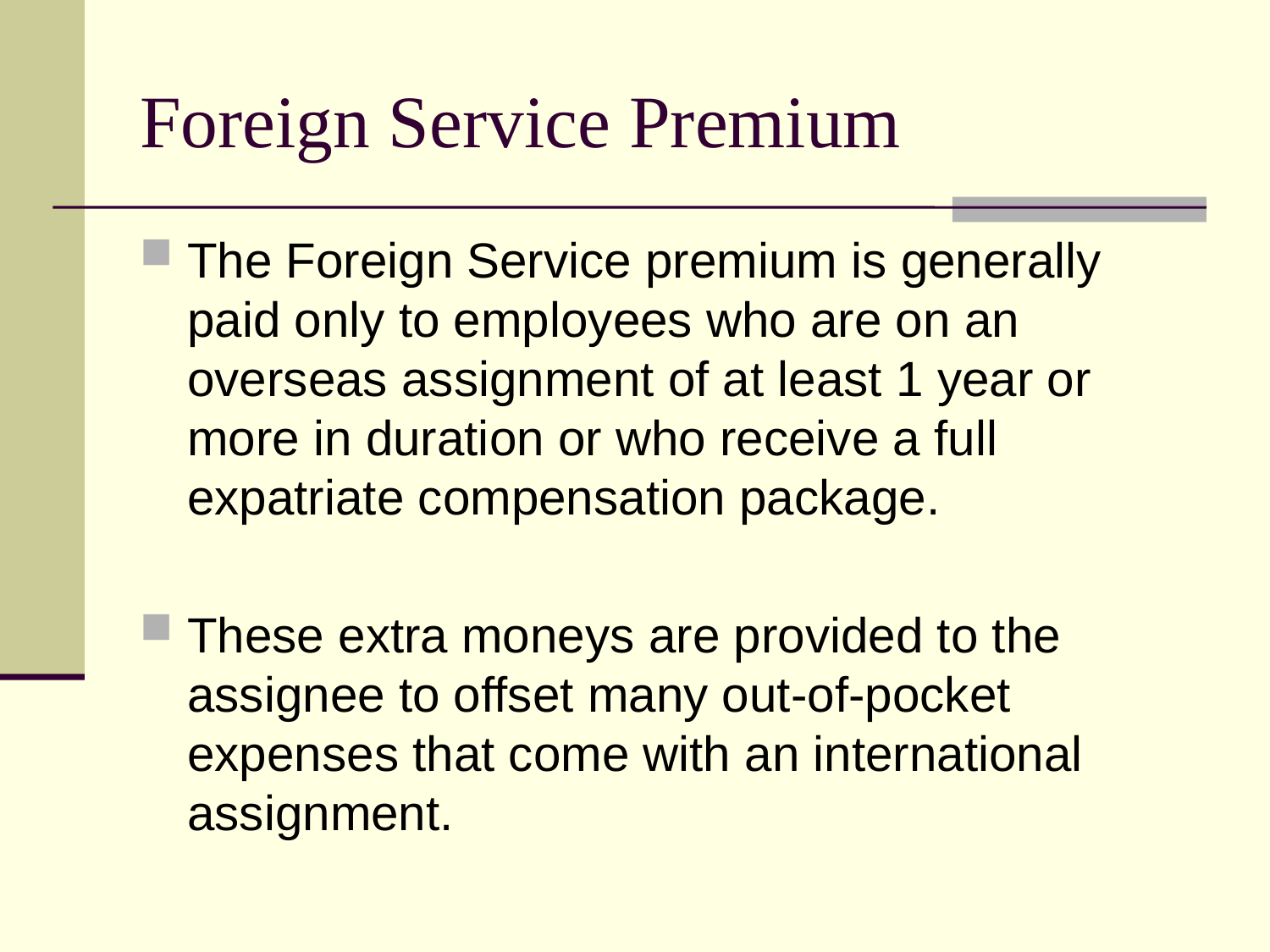

# Foreign Service Premium
The Foreign Service premium is generally paid only to employees who are on an overseas assignment of at least 1 year or more in duration or who receive a full expatriate compensation package.

These extra moneys are provided to the assignee to offset many out-of-pocket expenses that come with an international assignment.